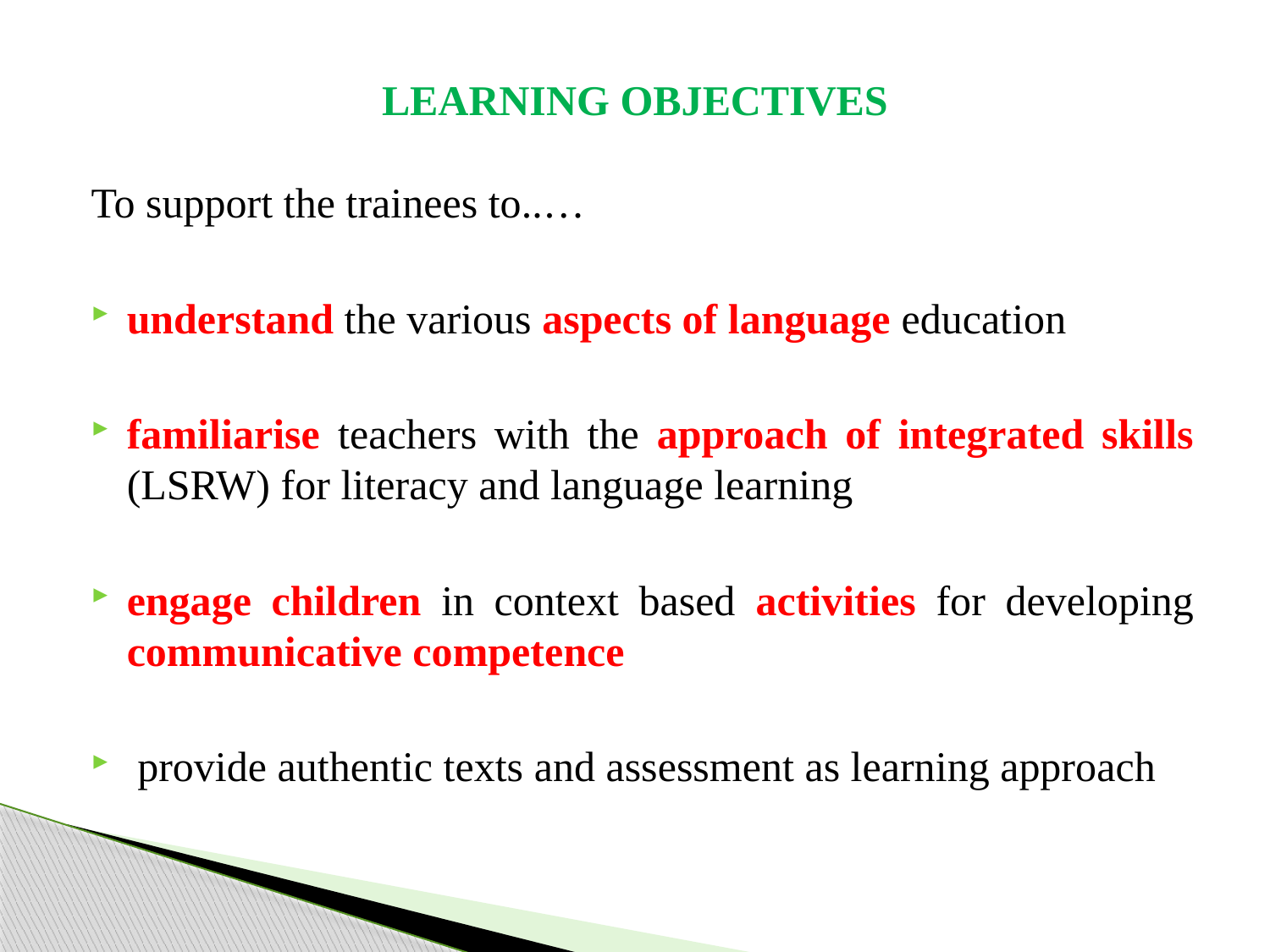

# LEARNING OBJECTIVES
To support the trainees to..…

understand the various aspects of language education

familiarise teachers with the approach of integrated skills (LSRW) for literacy and language learning

engage children in context based activities for developing communicative competence

 provide authentic texts and assessment as learning approach